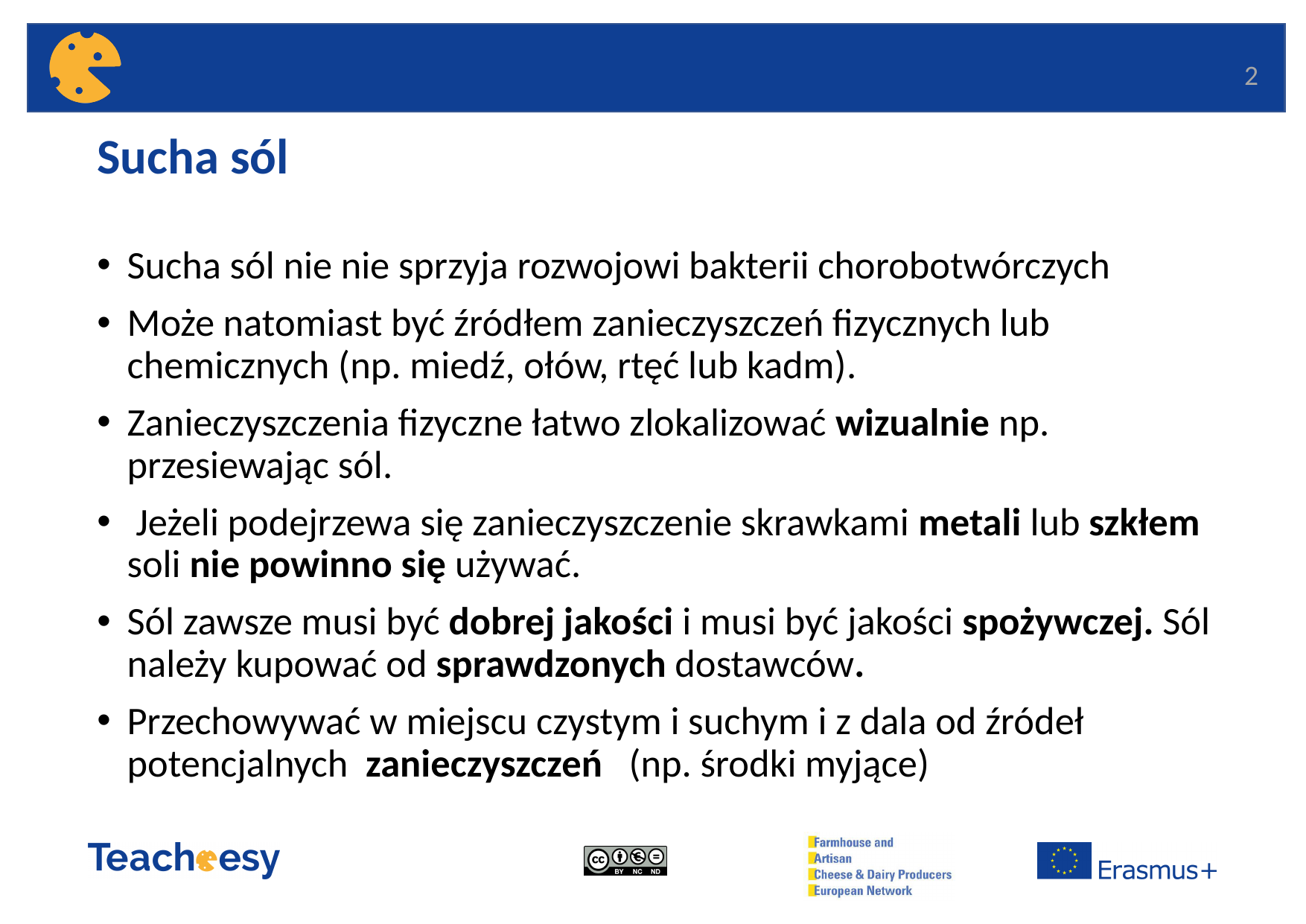

# Sucha sól
Sucha sól nie nie sprzyja rozwojowi bakterii chorobotwórczych
Może natomiast być źródłem zanieczyszczeń fizycznych lub chemicznych (np. miedź, ołów, rtęć lub kadm).
Zanieczyszczenia fizyczne łatwo zlokalizować wizualnie np. przesiewając sól.
 Jeżeli podejrzewa się zanieczyszczenie skrawkami metali lub szkłem soli nie powinno się używać.
Sól zawsze musi być dobrej jakości i musi być jakości spożywczej. Sól należy kupować od sprawdzonych dostawców.
Przechowywać w miejscu czystym i suchym i z dala od źródeł potencjalnych  zanieczyszczeń   (np. środki myjące)